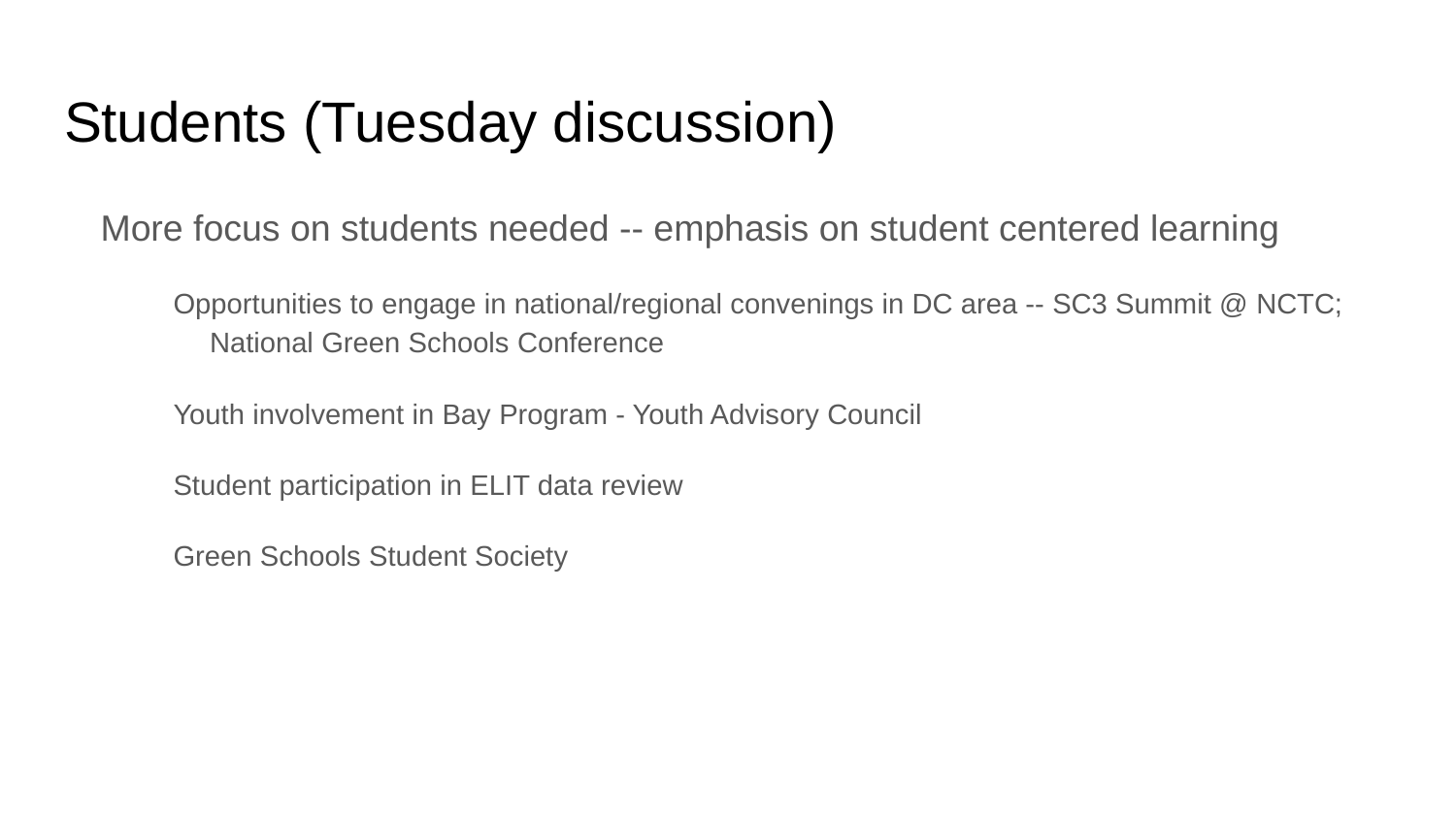

# Students (Tuesday discussion)
More focus on students needed -- emphasis on student centered learning
Opportunities to engage in national/regional convenings in DC area -- SC3 Summit @ NCTC; National Green Schools Conference
Youth involvement in Bay Program - Youth Advisory Council
Student participation in ELIT data review
Green Schools Student Society